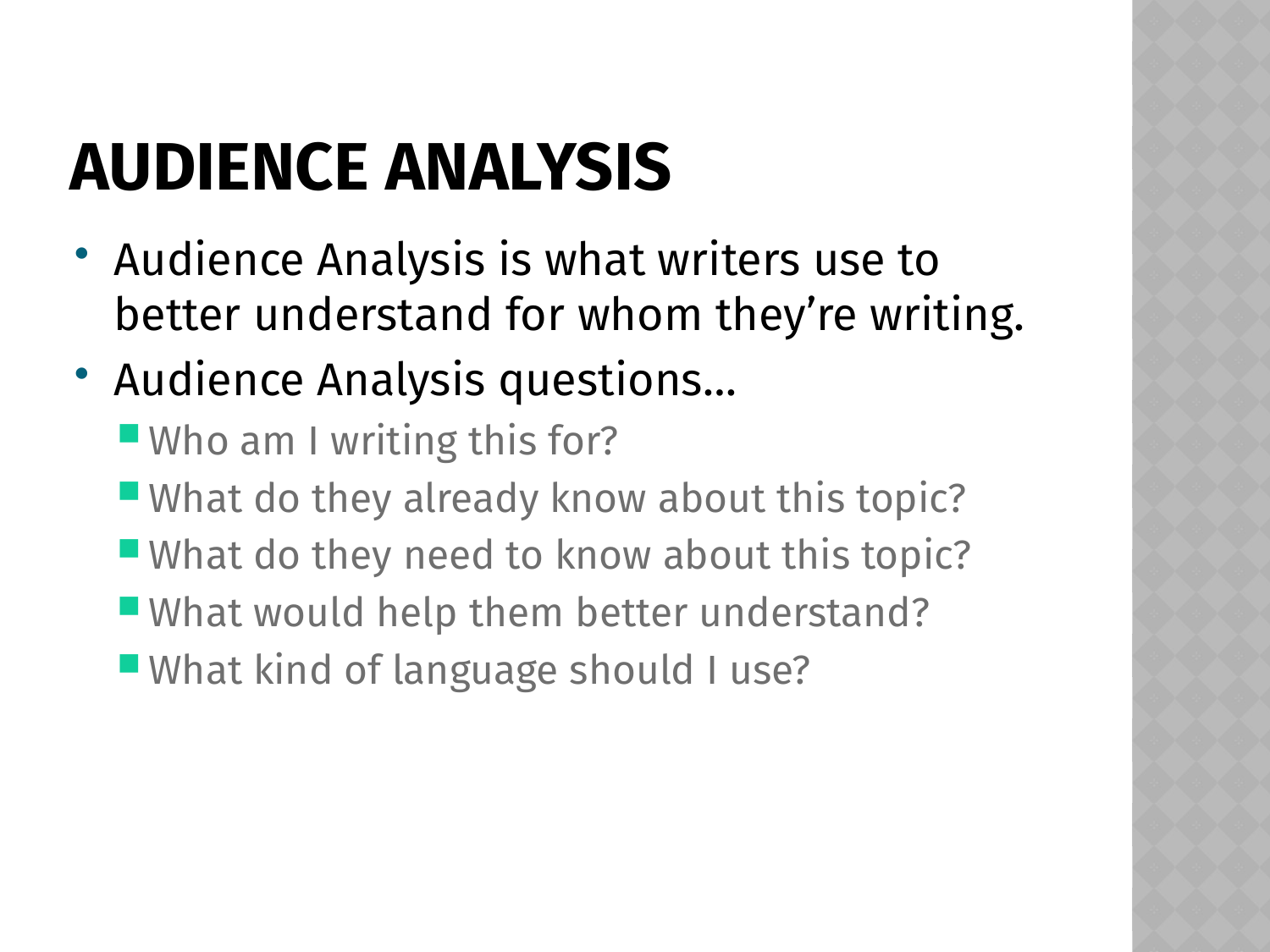

# Audience Analysis
Audience Analysis is what writers use to better understand for whom they’re writing.
Audience Analysis questions…
Who am I writing this for?
What do they already know about this topic?
What do they need to know about this topic?
What would help them better understand?
What kind of language should I use?